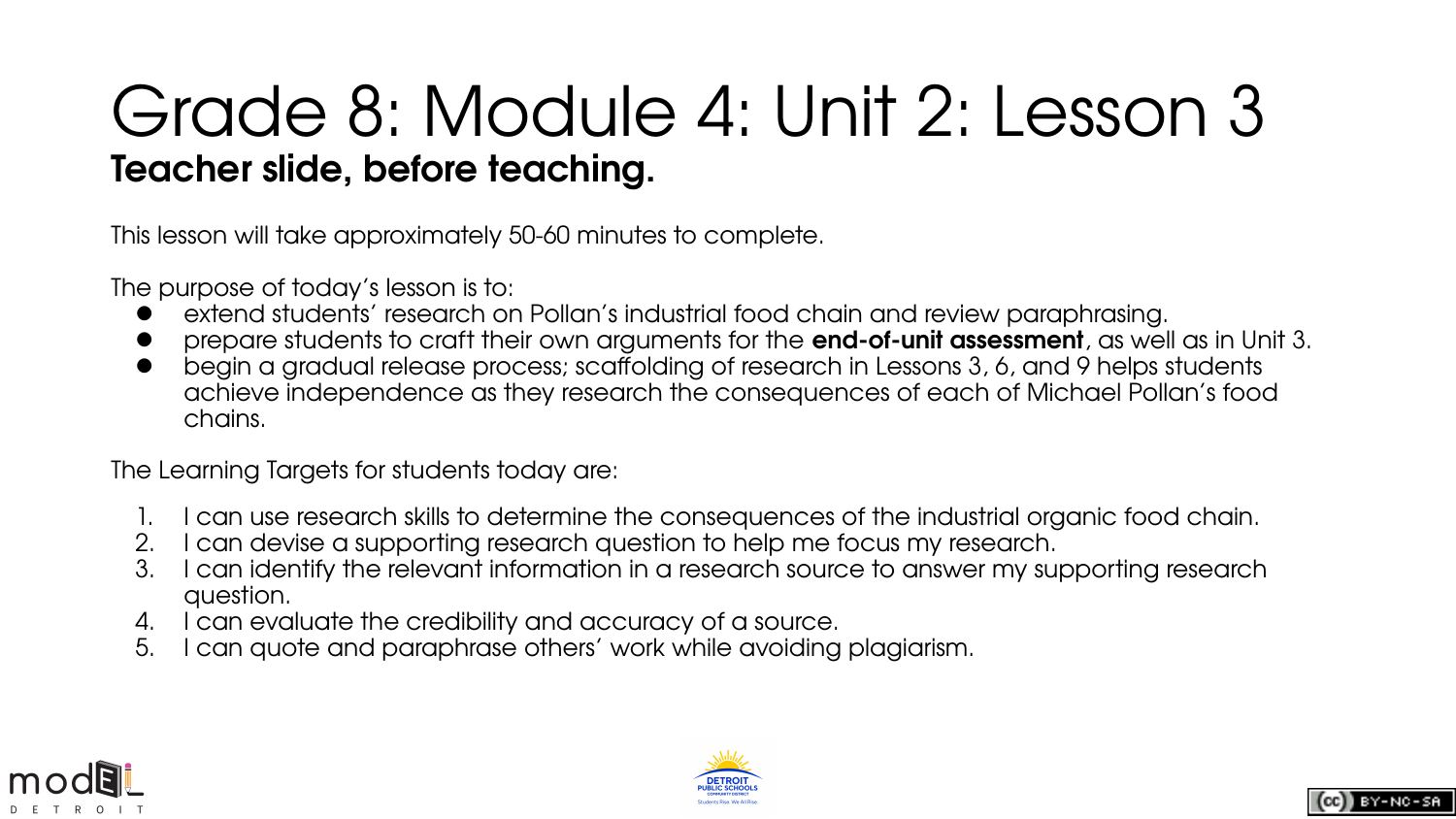

# Grade 8: Module 4: Unit 2: Lesson 3
Teacher slide, before teaching.

This lesson will take approximately 50-60 minutes to complete.

The purpose of today’s lesson is to:
extend students’ research on Pollan’s industrial food chain and review paraphrasing.
prepare students to craft their own arguments for the end-of-unit assessment, as well as in Unit 3.
begin a gradual release process; scaffolding of research in Lessons 3, 6, and 9 helps students achieve independence as they research the consequences of each of Michael Pollan’s food chains.
The Learning Targets for students today are:
I can use research skills to determine the consequences of the industrial organic food chain.
I can devise a supporting research question to help me focus my research.
I can identify the relevant information in a research source to answer my supporting research question.
I can evaluate the credibility and accuracy of a source.
I can quote and paraphrase others’ work while avoiding plagiarism.